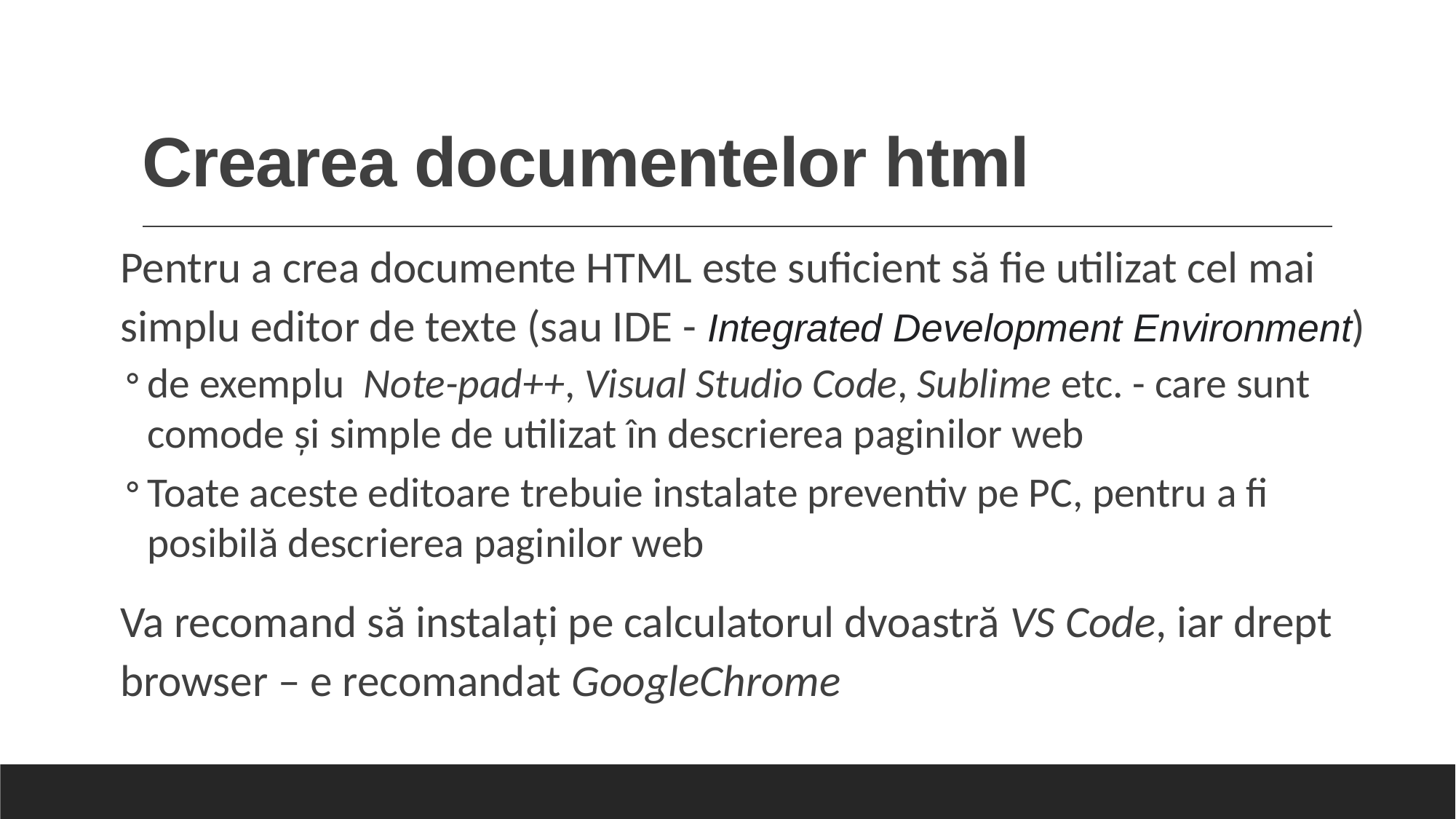

# Crearea documentelor html
Pentru a crea documente HTML este suficient să fie utilizat cel mai simplu editor de texte (sau IDE - Integrated Development Environment)
de exemplu  Note-pad++, Visual Studio Code, Sublime etc. - care sunt comode şi simple de utilizat în descrierea paginilor web
Toate aceste editoare trebuie instalate preventiv pe PC, pentru a fi posibilă descrierea paginilor web
Va recomand să instalați pe calculatorul dvoastră VS Code, iar drept browser – e recomandat GoogleChrome